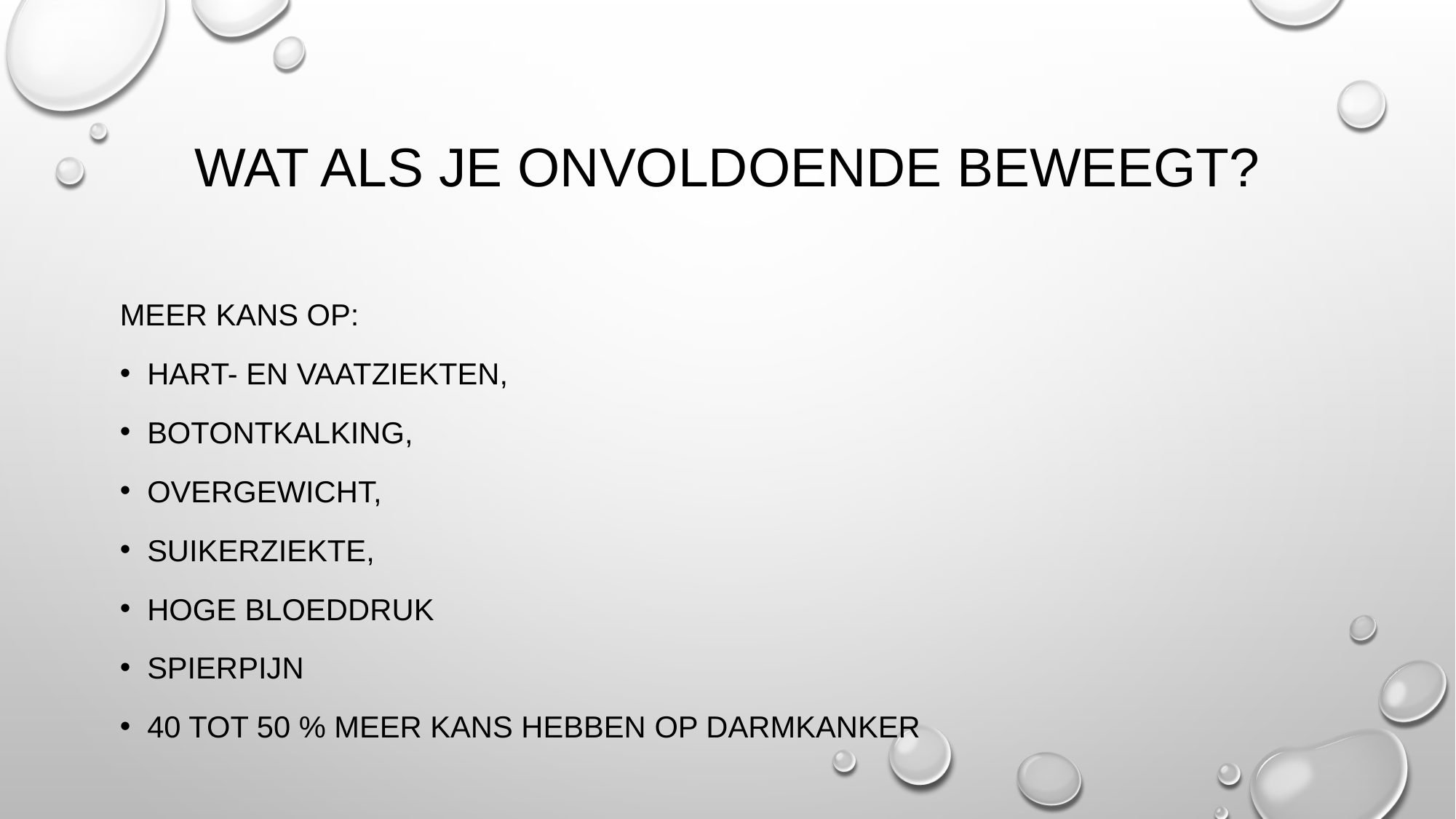

# Wat als je onvoldoende beweegt?
Meer kans op:
hart- en vaatziekten,
botontkalking,
overgewicht,
suikerziekte,
hoge bloeddruk
spierpijn
40 tot 50 % meer kans hebben op darmkanker